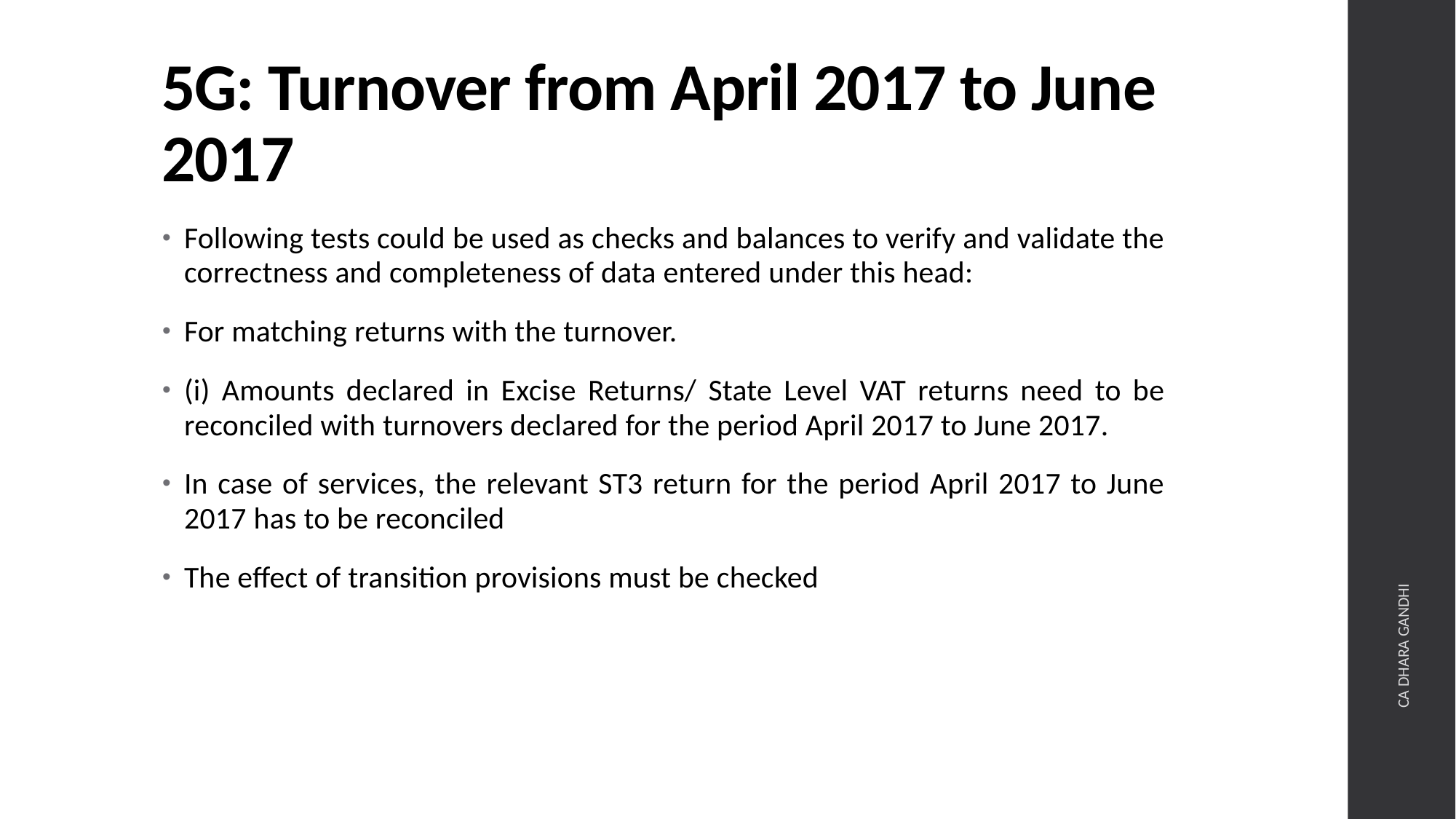

# 5G: Turnover from April 2017 to June 2017
Following tests could be used as checks and balances to verify and validate the correctness and completeness of data entered under this head:
For matching returns with the turnover.
(i) Amounts declared in Excise Returns/ State Level VAT returns need to be reconciled with turnovers declared for the period April 2017 to June 2017.
In case of services, the relevant ST3 return for the period April 2017 to June 2017 has to be reconciled
The effect of transition provisions must be checked
CA DHARA GANDHI